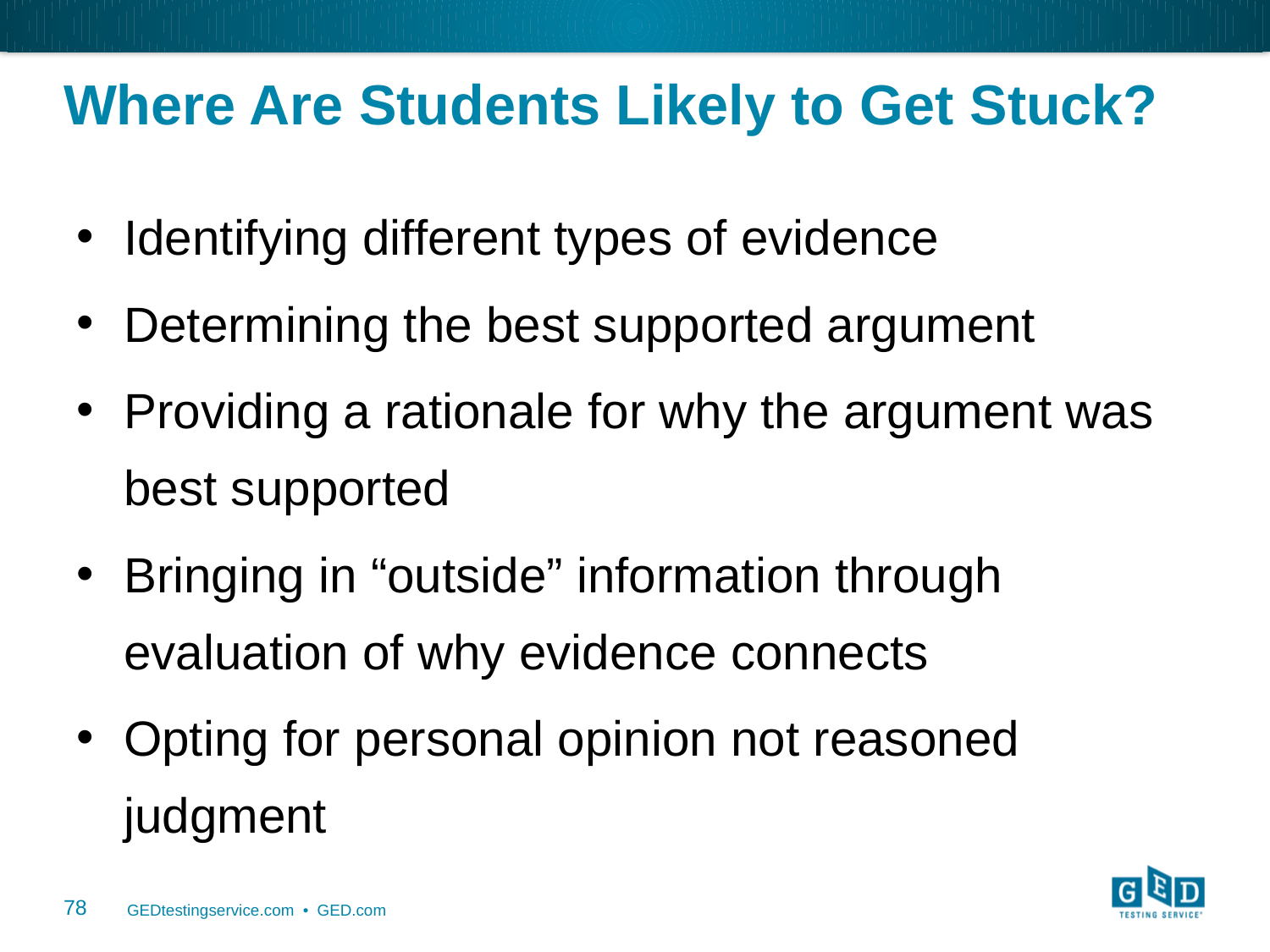

# Where Are Students Likely to Get Stuck?
Identifying different types of evidence
Determining the best supported argument
Providing a rationale for why the argument was best supported
Bringing in “outside” information through evaluation of why evidence connects
Opting for personal opinion not reasoned judgment

78